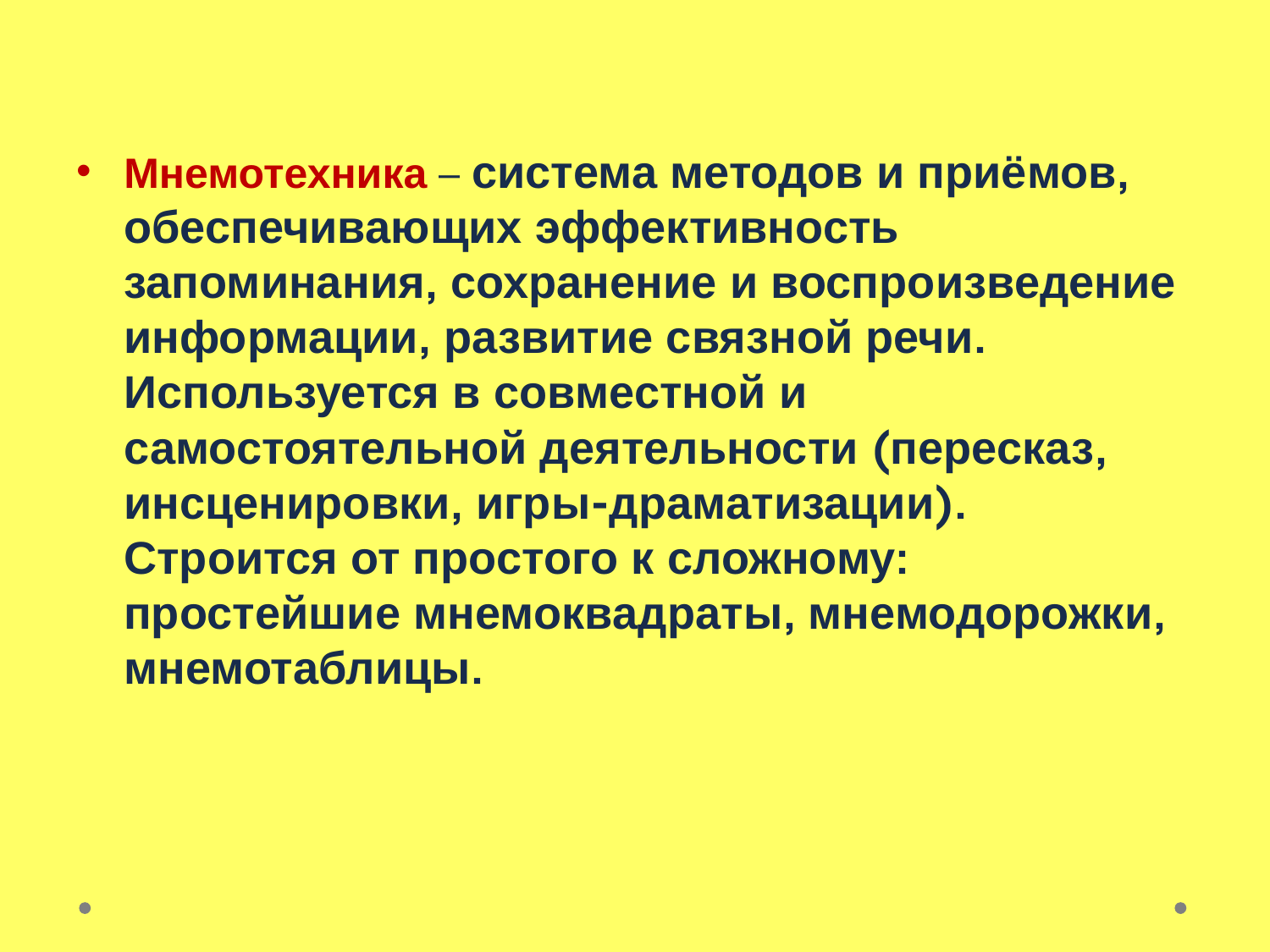

#
Мнемотехника – система методов и приёмов, обеспечивающих эффективность запоминания, сохранение и воспроизведение информации, развитие связной речи. Используется в совместной и самостоятельной деятельности (пересказ, инсценировки, игры-драматизации). Строится от простого к сложному: простейшие мнемоквадраты, мнемодорожки, мнемотаблицы.